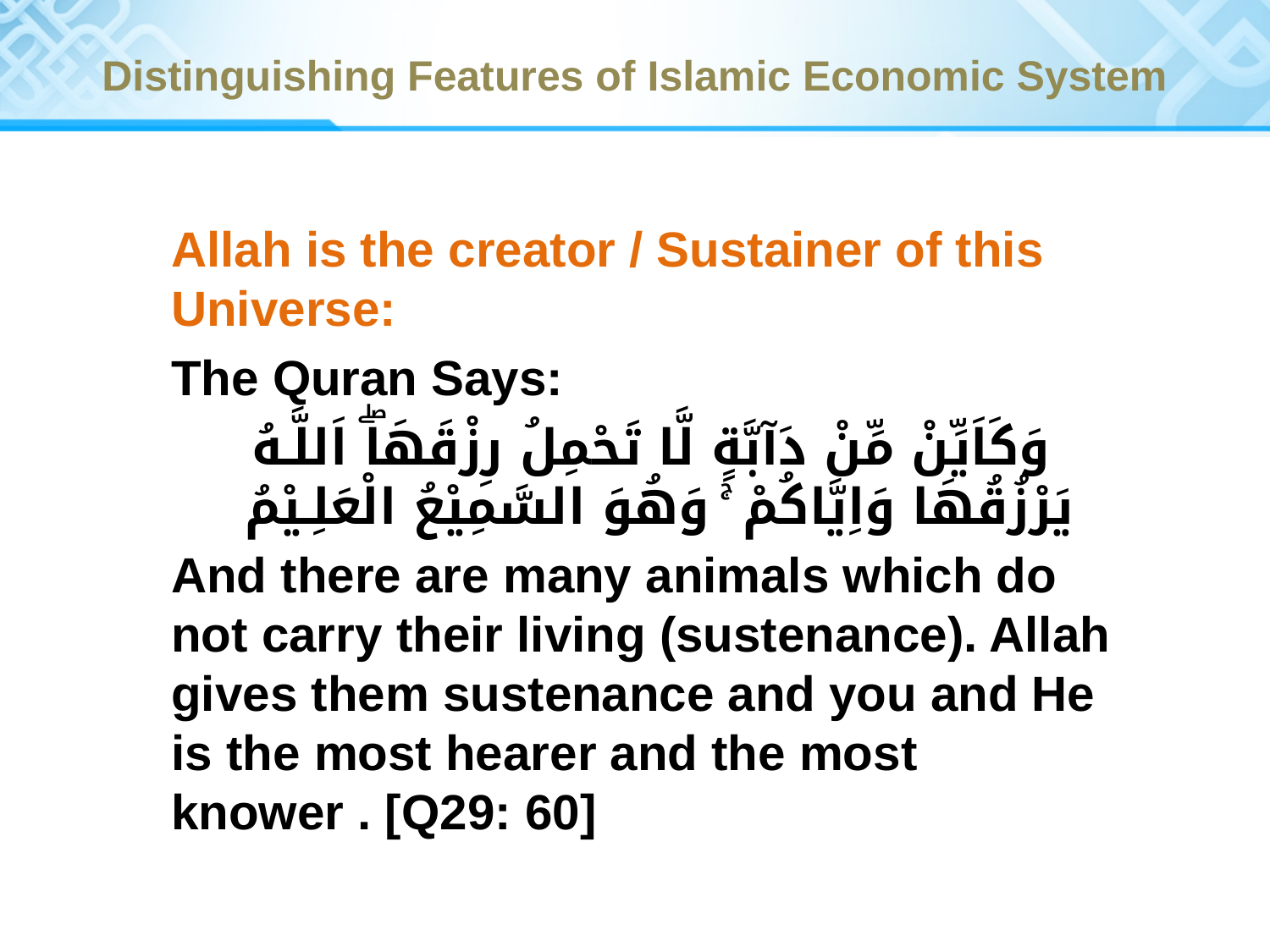

Distinguishing Features of Islamic Economic System

Allah is the creator / Sustainer of this Universe:
The Quran Says:
وَكَاَيِّنْ مِّنْ دَآبَّةٍ لَّا تَحْمِلُ رِزْقَهَاۖ اَللَّـهُ يَرْزُقُهَا وَاِيَّاكُمْ ۚ وَهُوَ السَّمِيْعُ الْعَلِـيْمُ
And there are many animals which do not carry their living (sustenance). Allah gives them sustenance and you and He is the most hearer and the most knower . [Q29: 60]